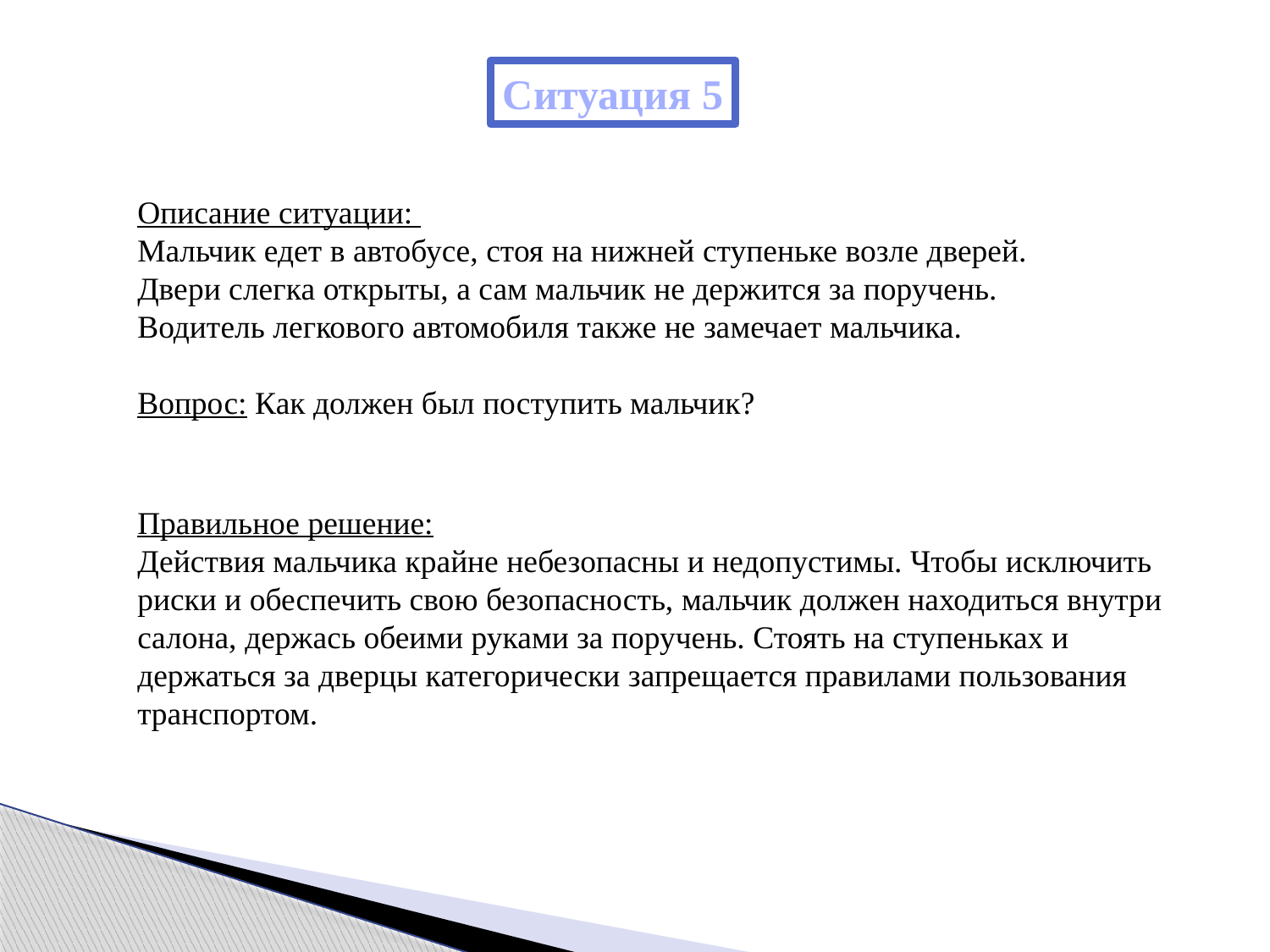

Ситуация 5
Описание ситуации:
Мальчик едет в автобусе, стоя на нижней ступеньке возле дверей. Двери слегка открыты, а сам мальчик не держится за поручень.
Водитель легкового автомобиля также не замечает мальчика.

Вопрос: Как должен был поступить мальчик?
Правильное решение:
Действия мальчика крайне небезопасны и недопустимы. Чтобы исключить риски и обеспечить свою безопасность, мальчик должен находиться внутри салона, держась обеими руками за поручень. Стоять на ступеньках и держаться за дверцы категорически запрещается правилами пользования транспортом.